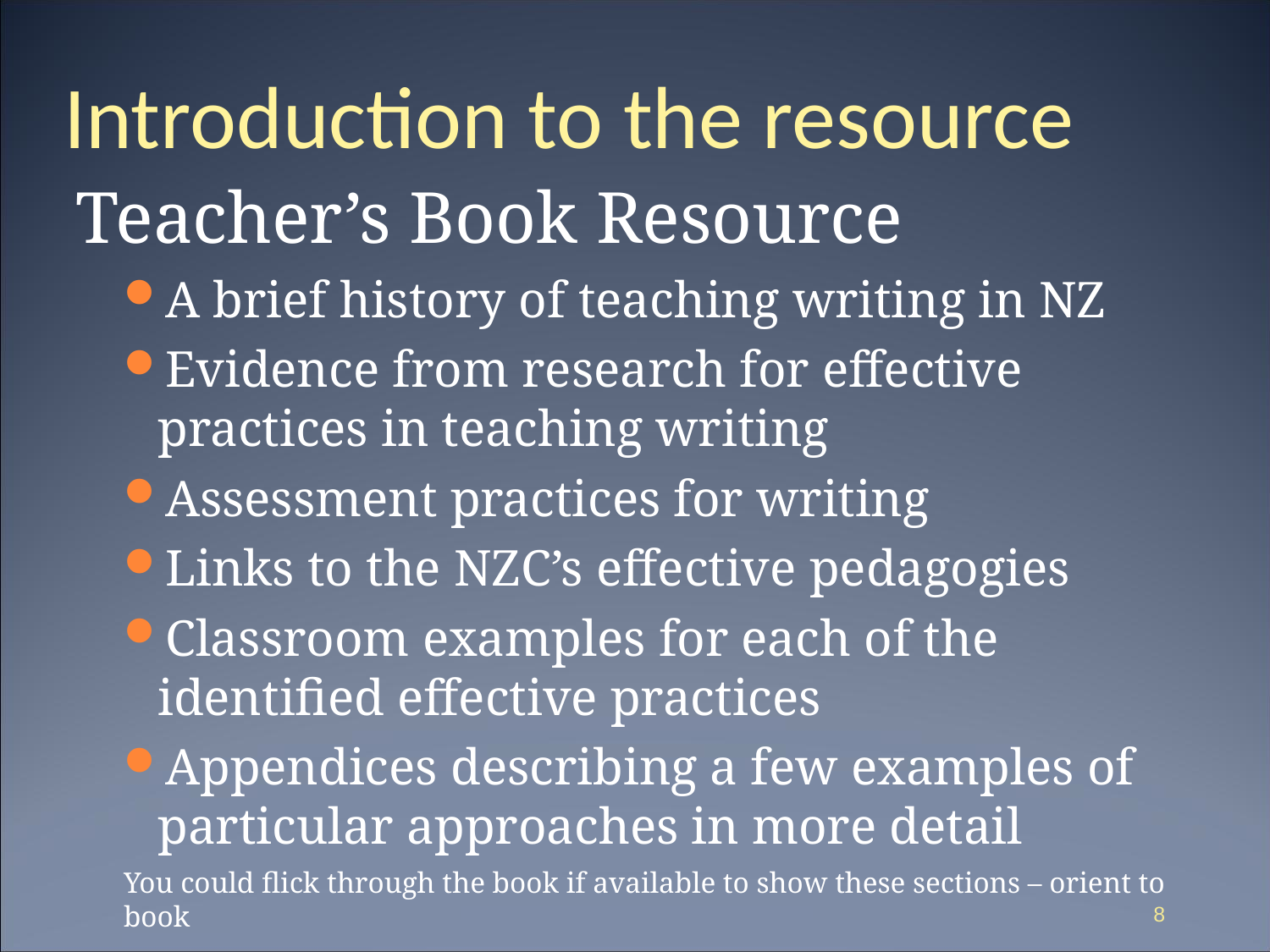

# Introduction to the resource
Teacher’s Book Resource
A brief history of teaching writing in NZ
Evidence from research for effective practices in teaching writing
Assessment practices for writing
Links to the NZC’s effective pedagogies
Classroom examples for each of the identified effective practices
Appendices describing a few examples of particular approaches in more detail
You could flick through the book if available to show these sections – orient to book

8